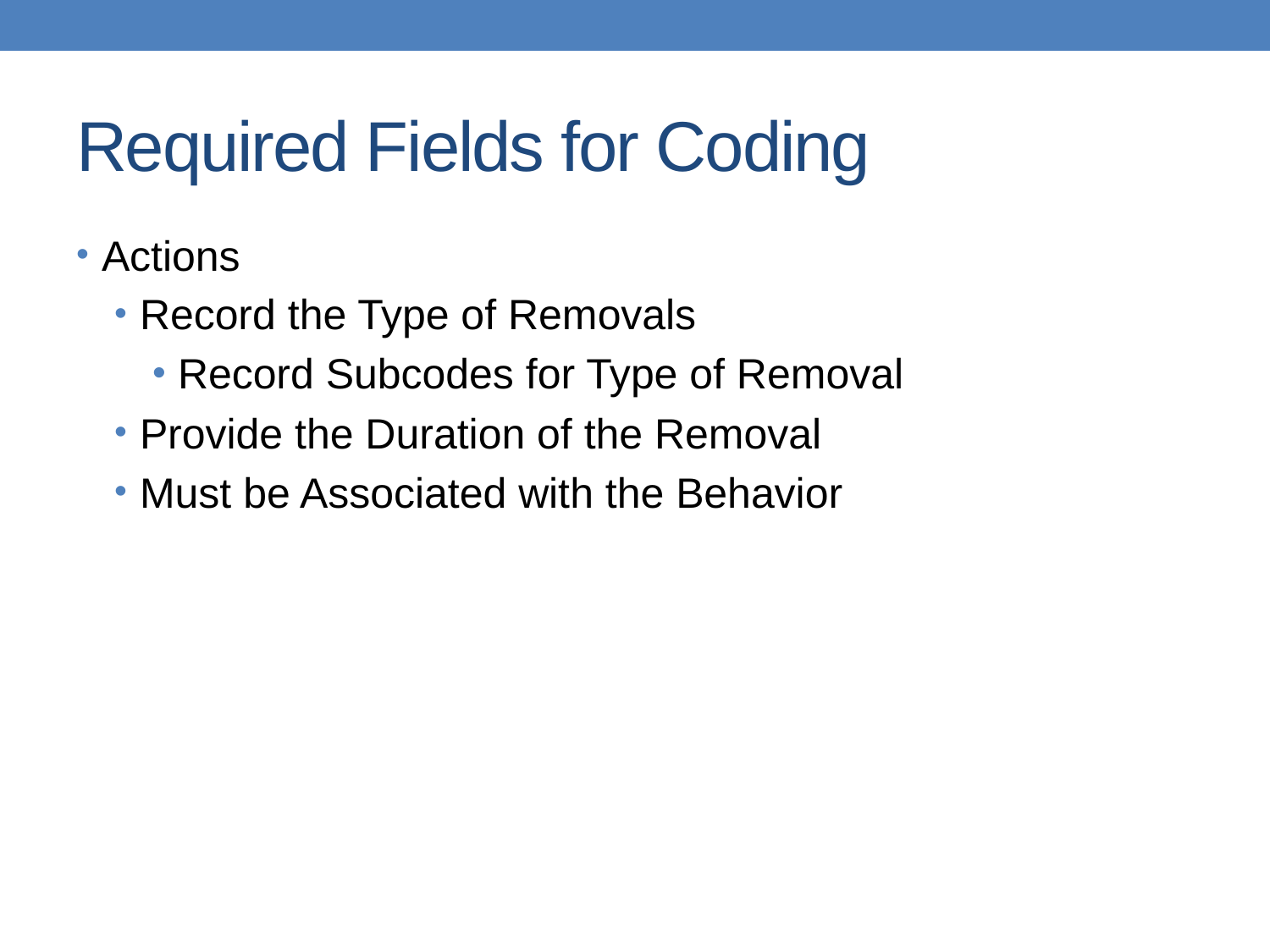

# Required Fields for Coding
Actions
Record the Type of Removals
Record Subcodes for Type of Removal
Provide the Duration of the Removal
Must be Associated with the Behavior